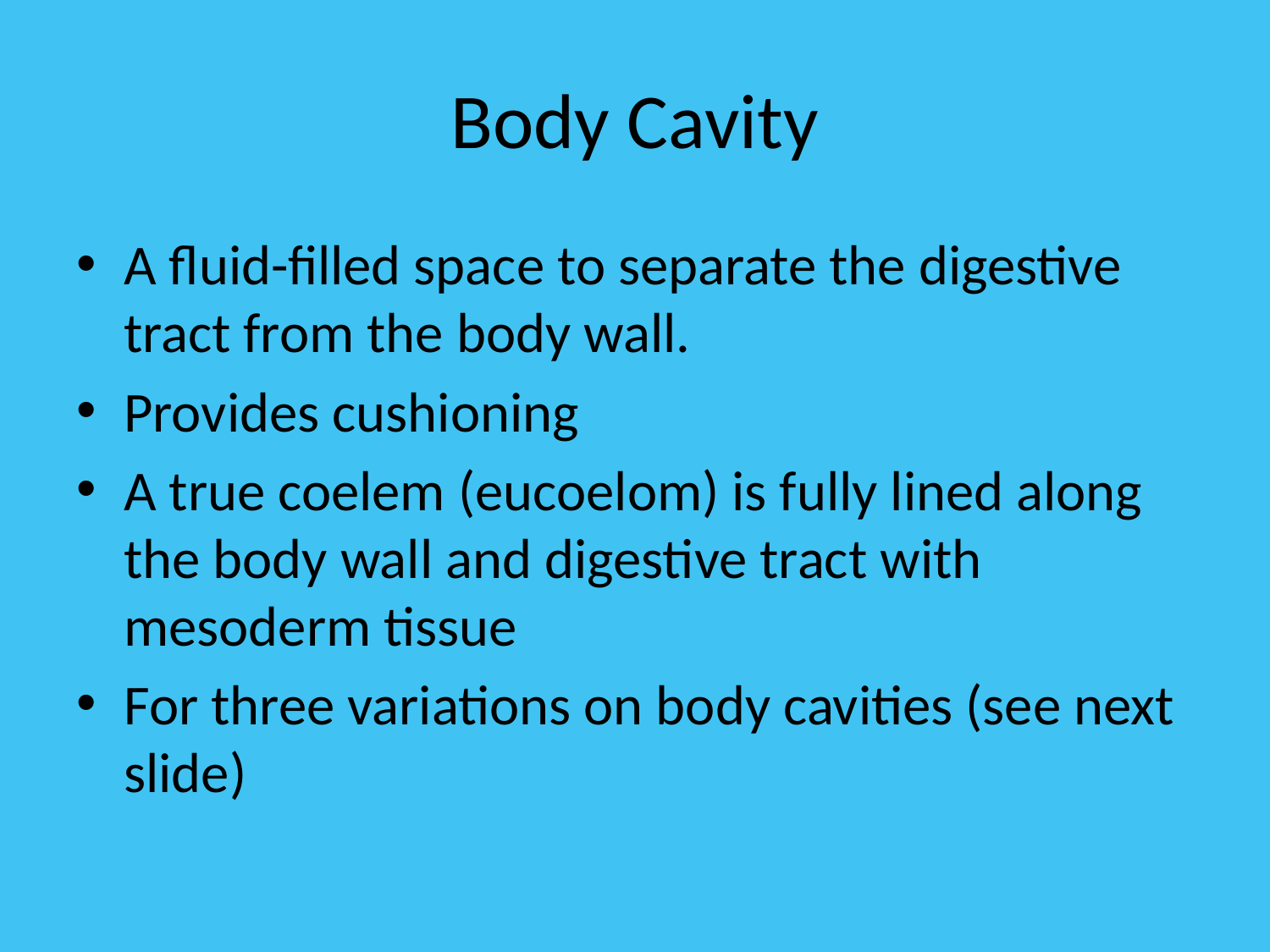

# Body Cavity
A fluid-filled space to separate the digestive tract from the body wall.
Provides cushioning
A true coelem (eucoelom) is fully lined along the body wall and digestive tract with mesoderm tissue
For three variations on body cavities (see next slide)